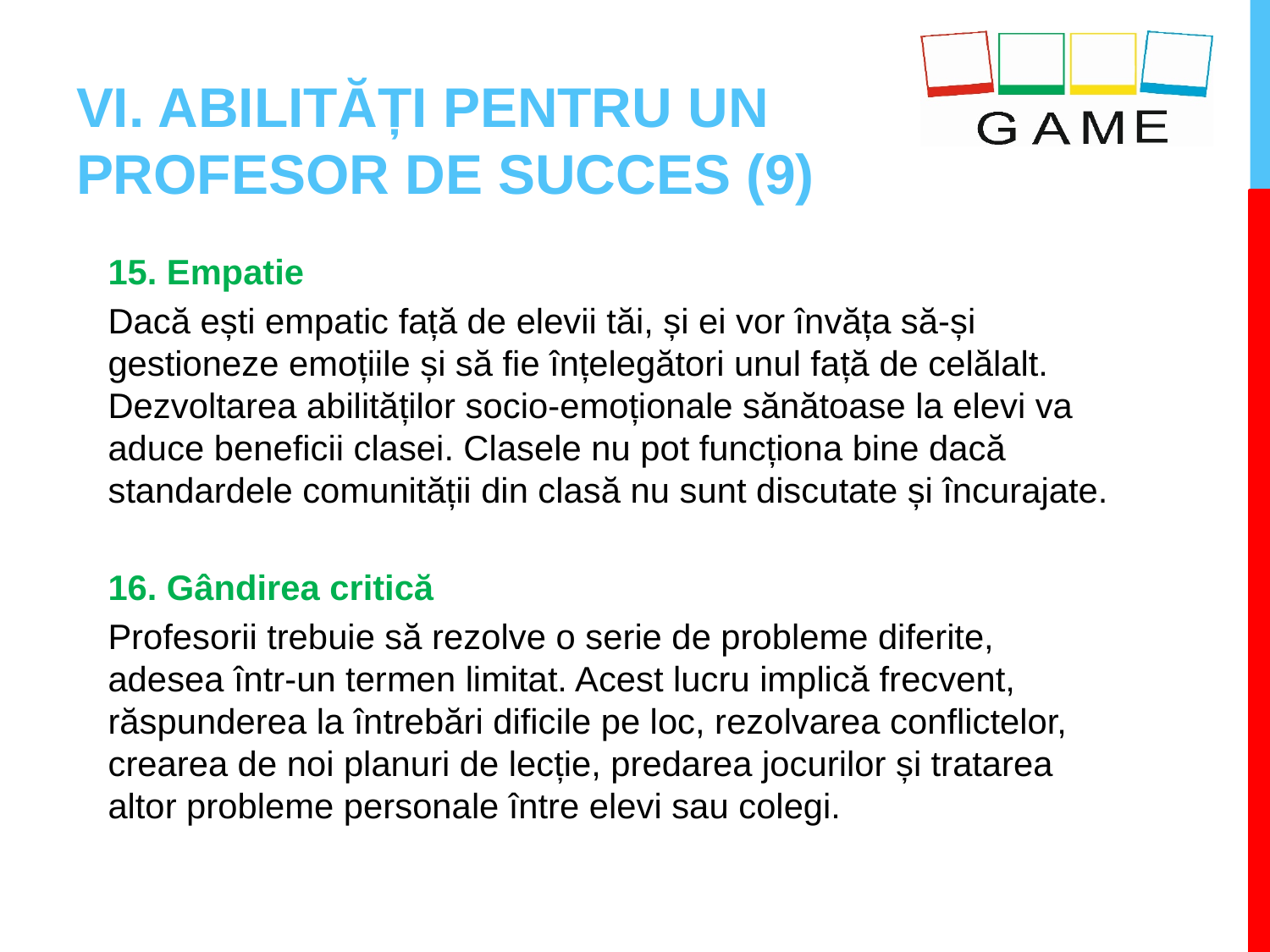

# VI. ABILITĂȚI PENTRU UN PROFESOR DE SUCCES (9)
15. Empatie
Dacă ești empatic față de elevii tăi, și ei vor învăța să-și gestioneze emoțiile și să fie înțelegători unul față de celălalt. Dezvoltarea abilităților socio-emoționale sănătoase la elevi va aduce beneficii clasei. Clasele nu pot funcționa bine dacă standardele comunității din clasă nu sunt discutate și încurajate.

16. Gândirea critică
Profesorii trebuie să rezolve o serie de probleme diferite, adesea într-un termen limitat. Acest lucru implică frecvent, răspunderea la întrebări dificile pe loc, rezolvarea conflictelor, crearea de noi planuri de lecție, predarea jocurilor și tratarea altor probleme personale între elevi sau colegi.